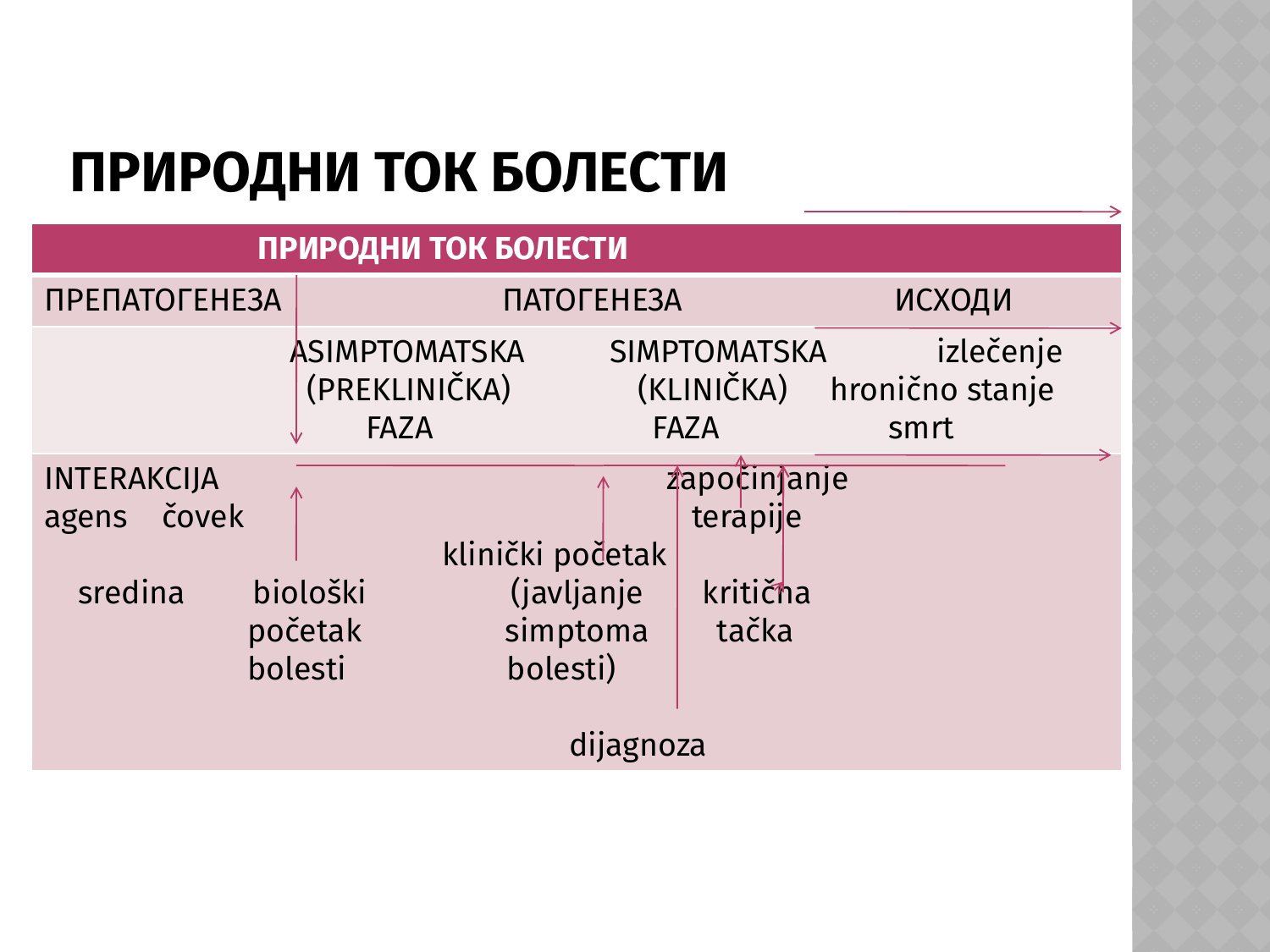

# ПРИРОДНИ ТОК БОЛЕСТИ
| ПРИРОДНИ ТОК БОЛЕСТИ |
| --- |
| ПРЕПАТОГЕНЕЗА ПАТОГЕНЕЗА ИСХОДИ |
| ASIMPTOMATSKA SIMPTOMATSKA izlečenje (PREKLINIČKA) (KLINIČKA) hronično stanje FAZA FAZA smrt |
| INTERAKCIJA započinjanje agens čovek terapije klinički početak sredina biološki (javljanje kritična početak simptoma tačka bolesti bolesti) dijagnoza |